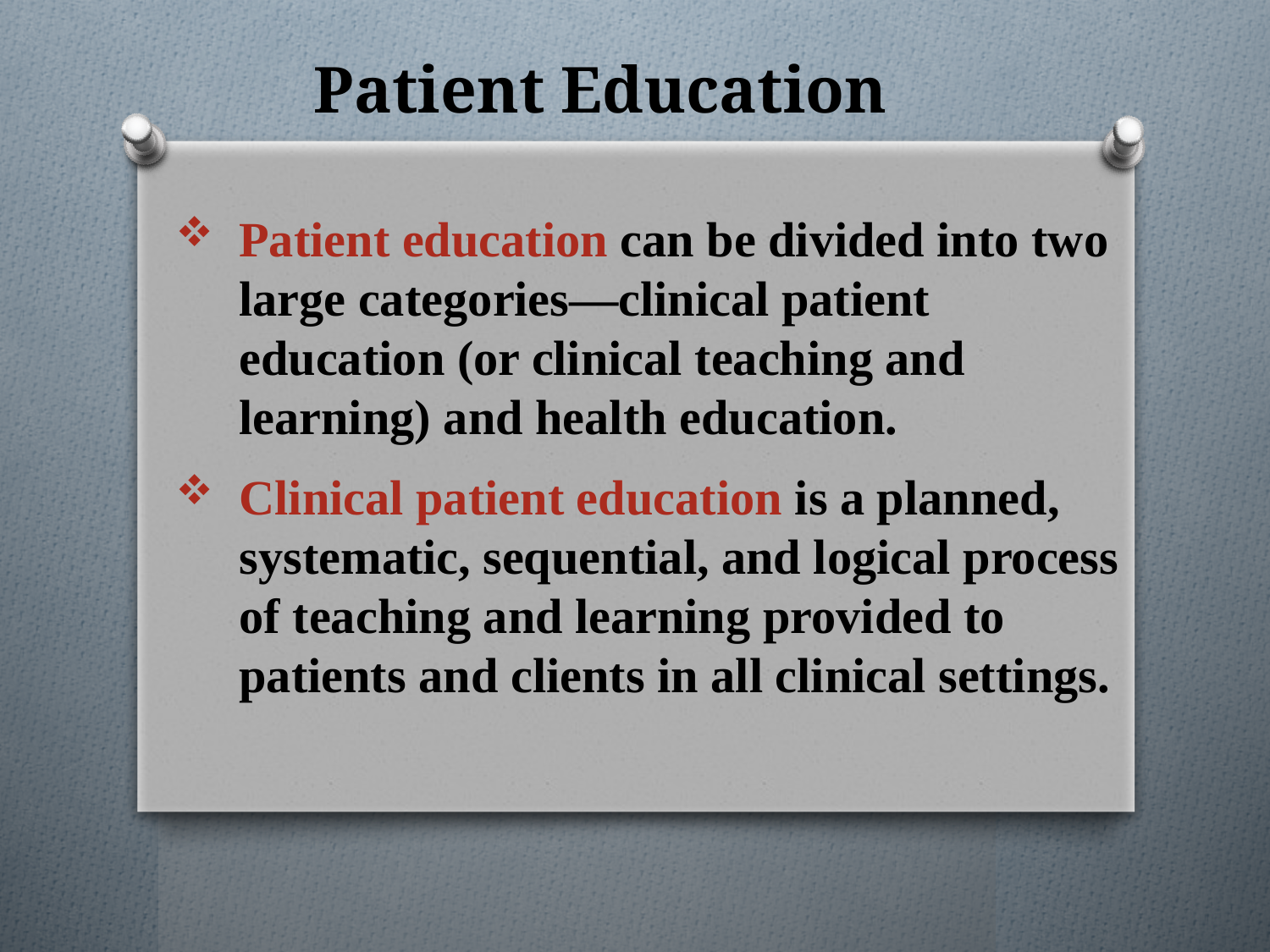

# Patient Education
Patient education can be divided into two large categories—clinical patient education (or clinical teaching and learning) and health education.
Clinical patient education is a planned, systematic, sequential, and logical process of teaching and learning provided to patients and clients in all clinical settings.